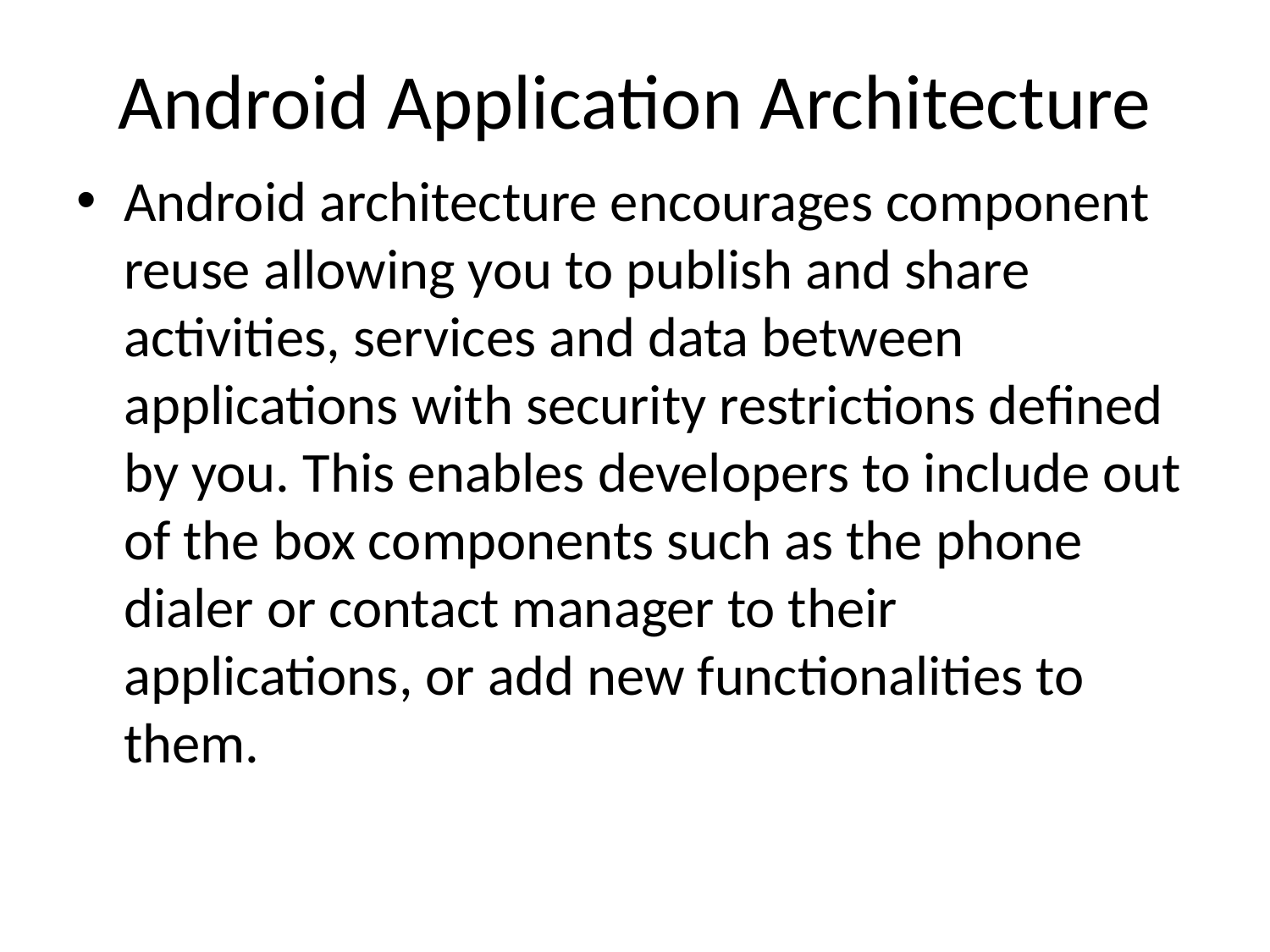

# Android Application Architecture
Android architecture encourages component reuse allowing you to publish and share activities, services and data between applications with security restrictions defined by you. This enables developers to include out of the box components such as the phone dialer or contact manager to their applications, or add new functionalities to them.